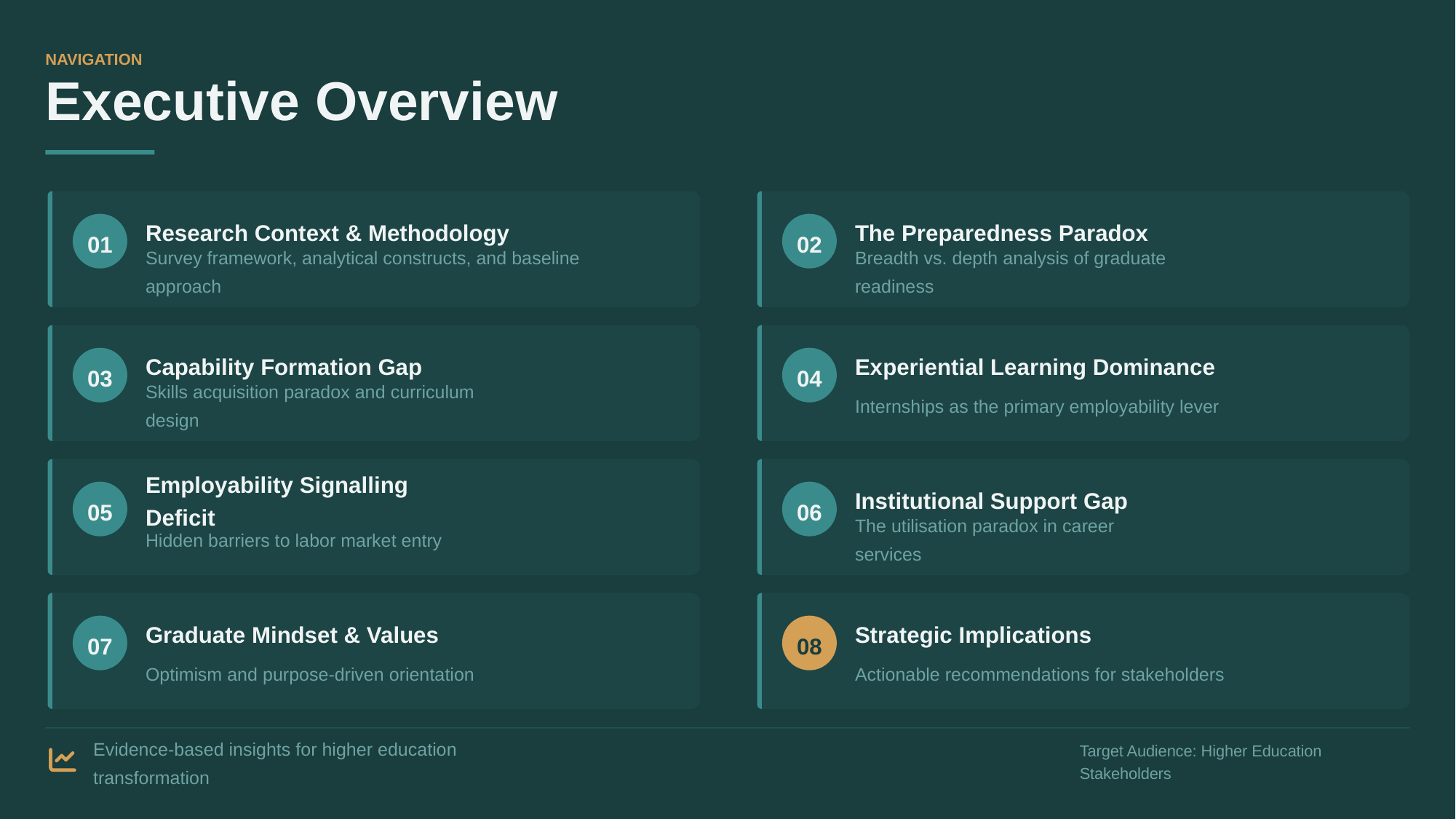

NAVIGATION
Executive Overview

01

Research Context & Methodology
02

The Preparedness Paradox
Survey framework, analytical constructs, and baseline approach
Breadth vs. depth analysis of graduate readiness

03

Capability Formation Gap
04

Experiential Learning Dominance
Skills acquisition paradox and curriculum design
Internships as the primary employability lever

05

Employability Signalling Deficit
06

Institutional Support Gap
Hidden barriers to labor market entry
The utilisation paradox in career services

07

Graduate Mindset & Values
08

Strategic Implications
Optimism and purpose-driven orientation
Actionable recommendations for stakeholders

Evidence-based insights for higher education transformation
Target Audience: Higher Education Stakeholders